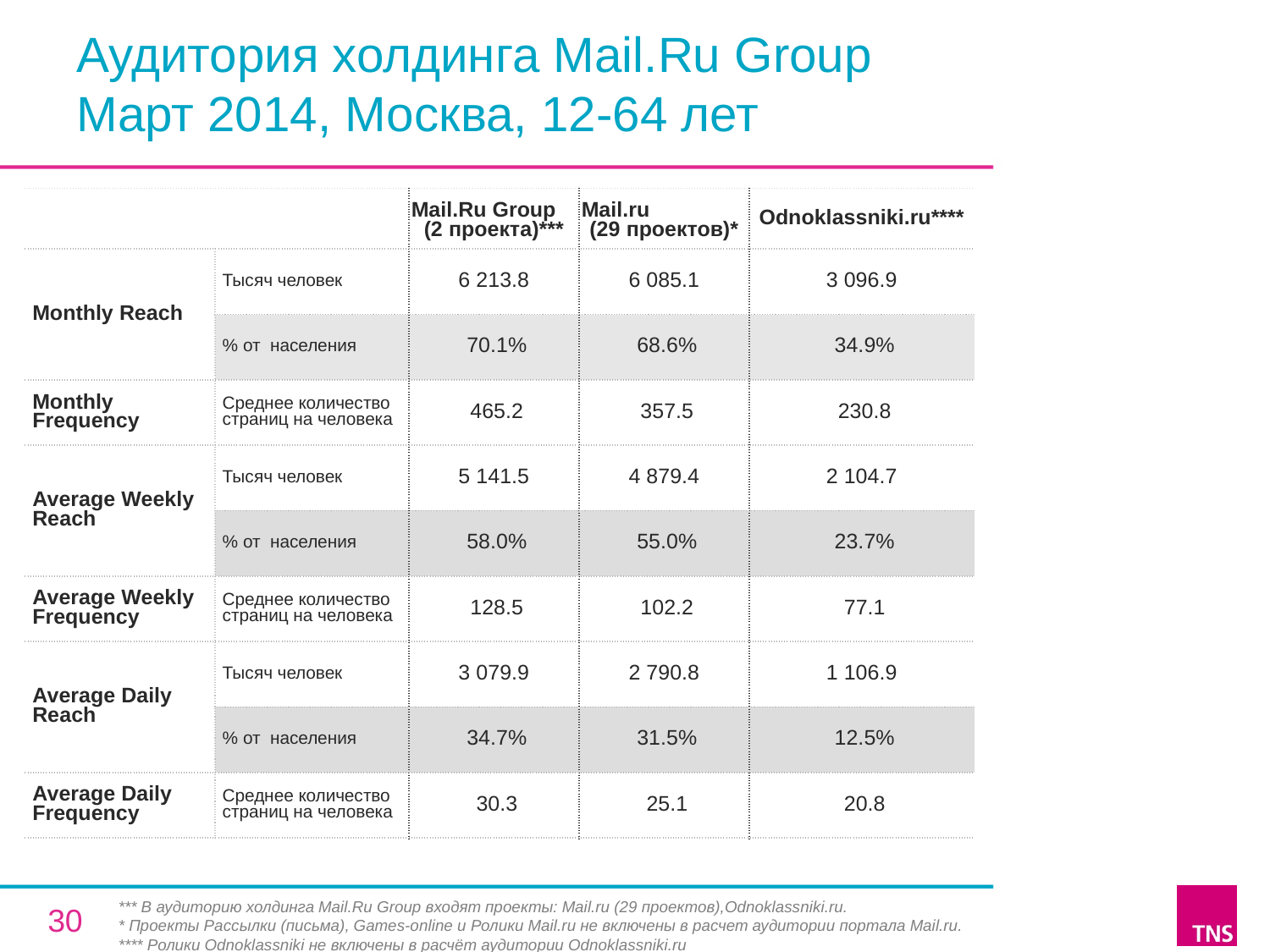

# Аудитория холдинга Mail.Ru Group Март 2014, Москва, 12-64 лет
|  |  | Mail.Ru Group (2 проекта)\*\*\* | Mail.ru (29 проектов)\* | Odnoklassniki.ru\*\*\*\* |
| --- | --- | --- | --- | --- |
| Monthly Reach | Тысяч человек | 6 213.8 | 6 085.1 | 3 096.9 |
|  | % от населения | 70.1% | 68.6% | 34.9% |
| Monthly Frequency | Среднее количество страниц на человека | 465.2 | 357.5 | 230.8 |
| Average Weekly Reach | Тысяч человек | 5 141.5 | 4 879.4 | 2 104.7 |
|  | % от населения | 58.0% | 55.0% | 23.7% |
| Average Weekly Frequency | Среднее количество страниц на человека | 128.5 | 102.2 | 77.1 |
| Average Daily Reach | Тысяч человек | 3 079.9 | 2 790.8 | 1 106.9 |
|  | % от населения | 34.7% | 31.5% | 12.5% |
| Average Daily Frequency | Среднее количество страниц на человека | 30.3 | 25.1 | 20.8 |
*** В аудиторию холдинга Mail.Ru Group входят проекты: Mail.ru (29 проектов),Odnoklassniki.ru.
* Проекты Рассылки (письма), Games-online и Ролики Mail.ru не включены в расчет аудитории портала Mail.ru.
**** Ролики Odnoklassniki не включены в расчёт аудитории Odnoklassniki.ru
30